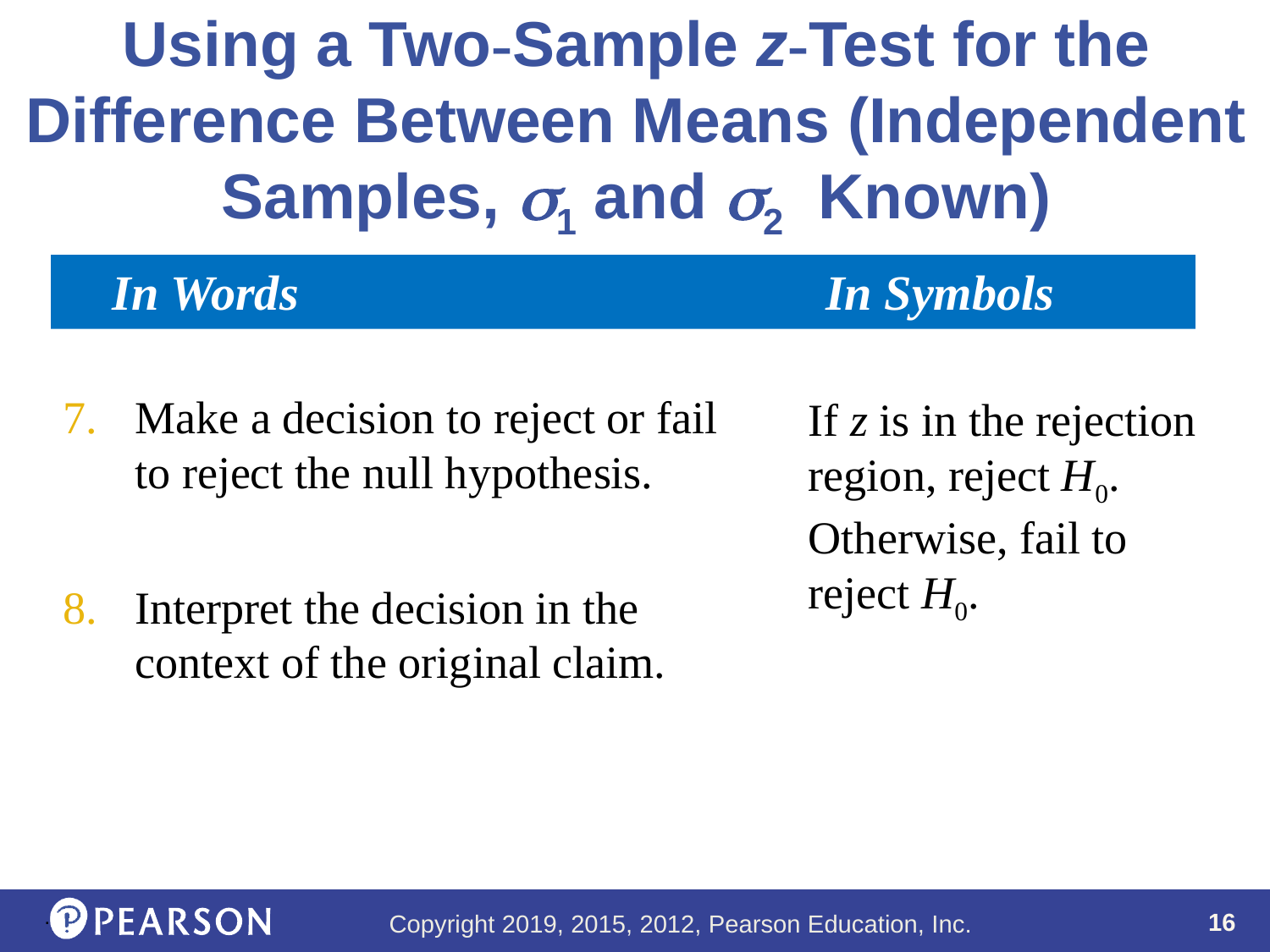

# Using a Two-Sample z-Test for the Difference Between Means (Independent Samples, σ1 and σ2  Known)

    In Words					In Symbols
Make a decision to reject or fail to reject the null hypothesis.
Interpret the decision in the context of the original claim.
If z is in the rejection region, reject H0.  Otherwise, fail to reject H0.
.